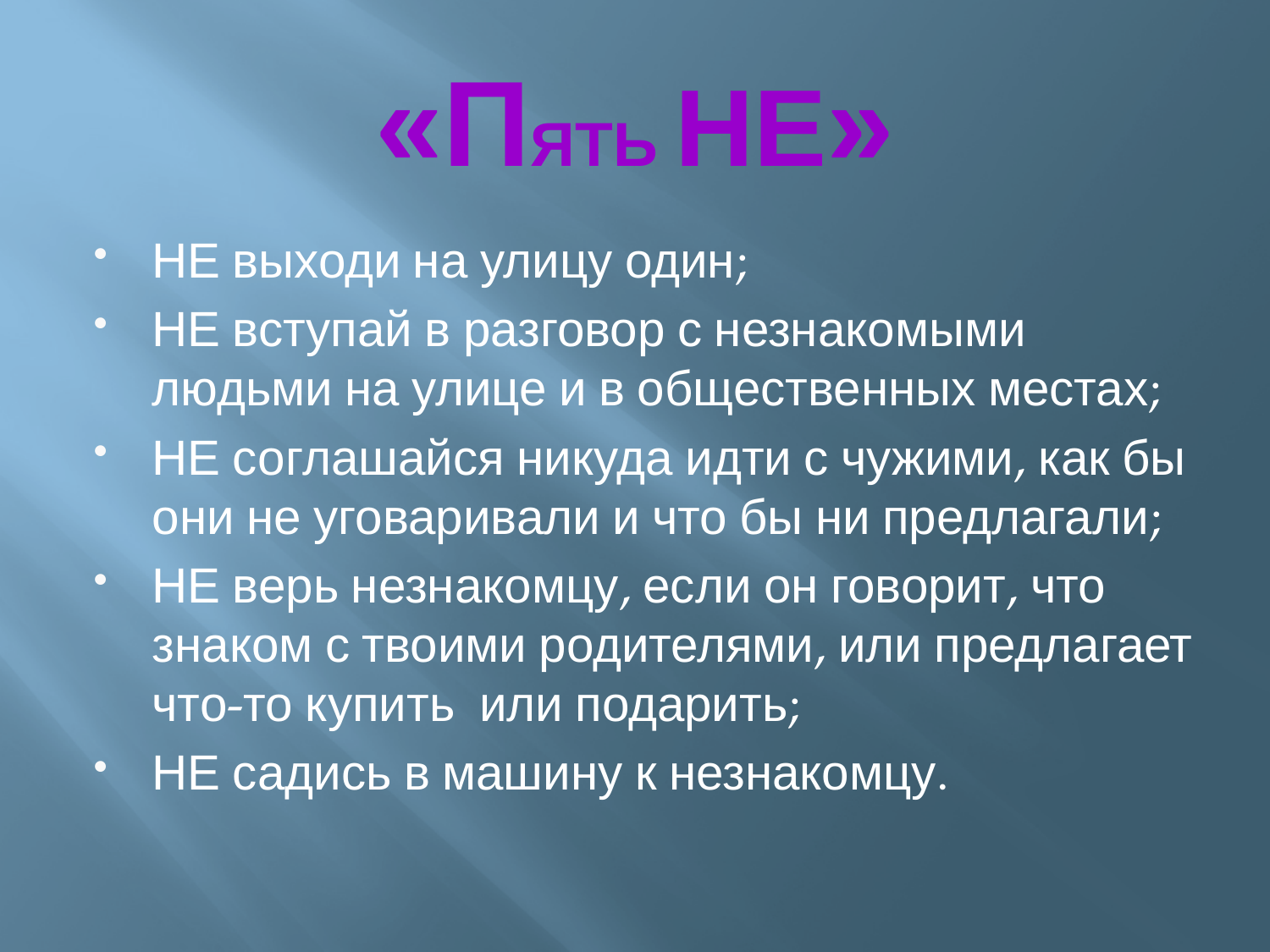

# «ПЯТЬ НЕ»
НЕ выходи на улицу один;
НЕ вступай в разговор с незнакомыми людьми на улице и в общественных местах;
НЕ соглашайся никуда идти с чужими, как бы они не уговаривали и что бы ни предлагали;
НЕ верь незнакомцу, если он говорит, что знаком с твоими родителями, или предлагает что-то купить  или подарить;
НЕ садись в машину к незнакомцу.